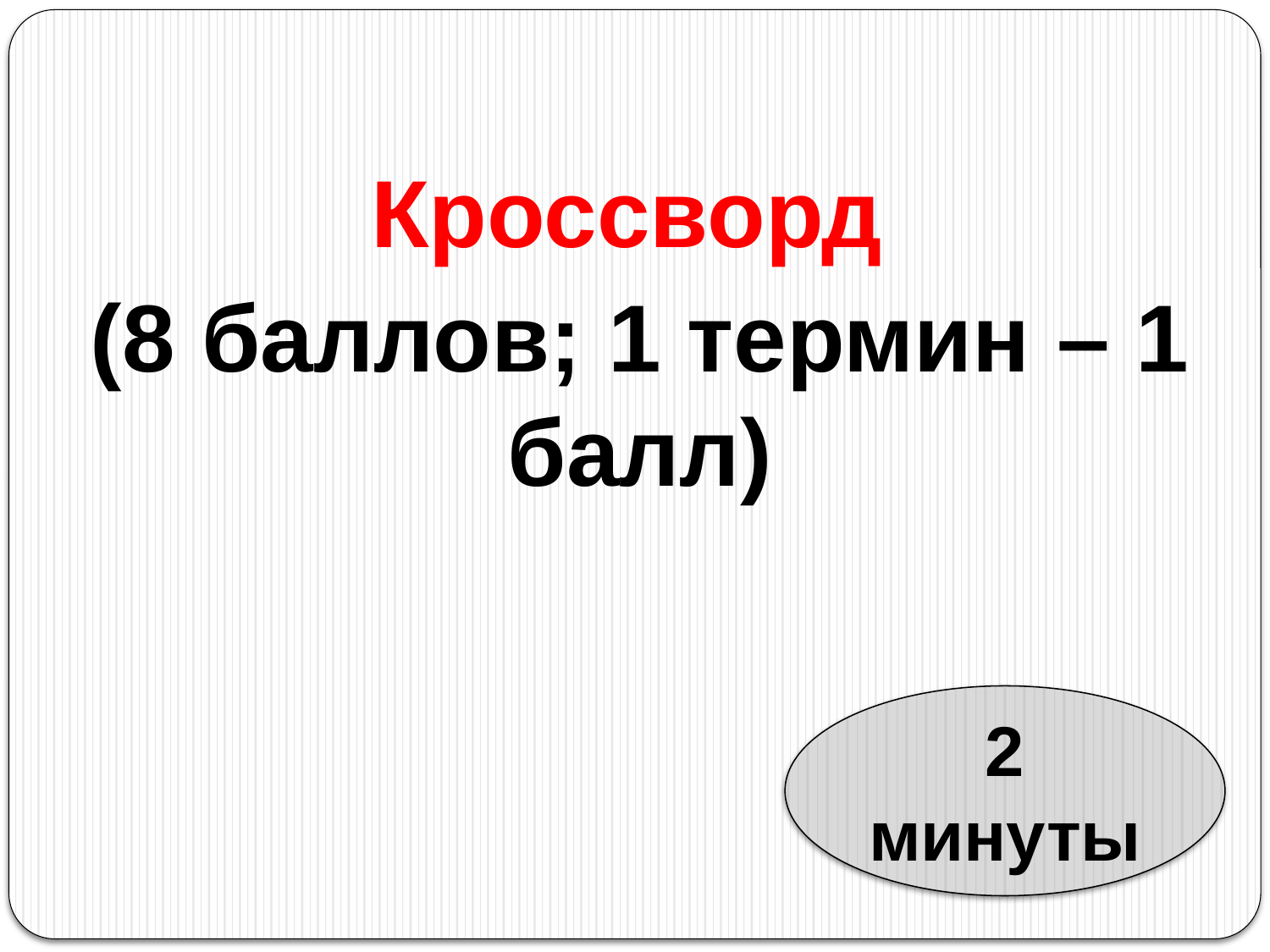

Кроссворд
(8 баллов; 1 термин – 1 балл)
2 минуты